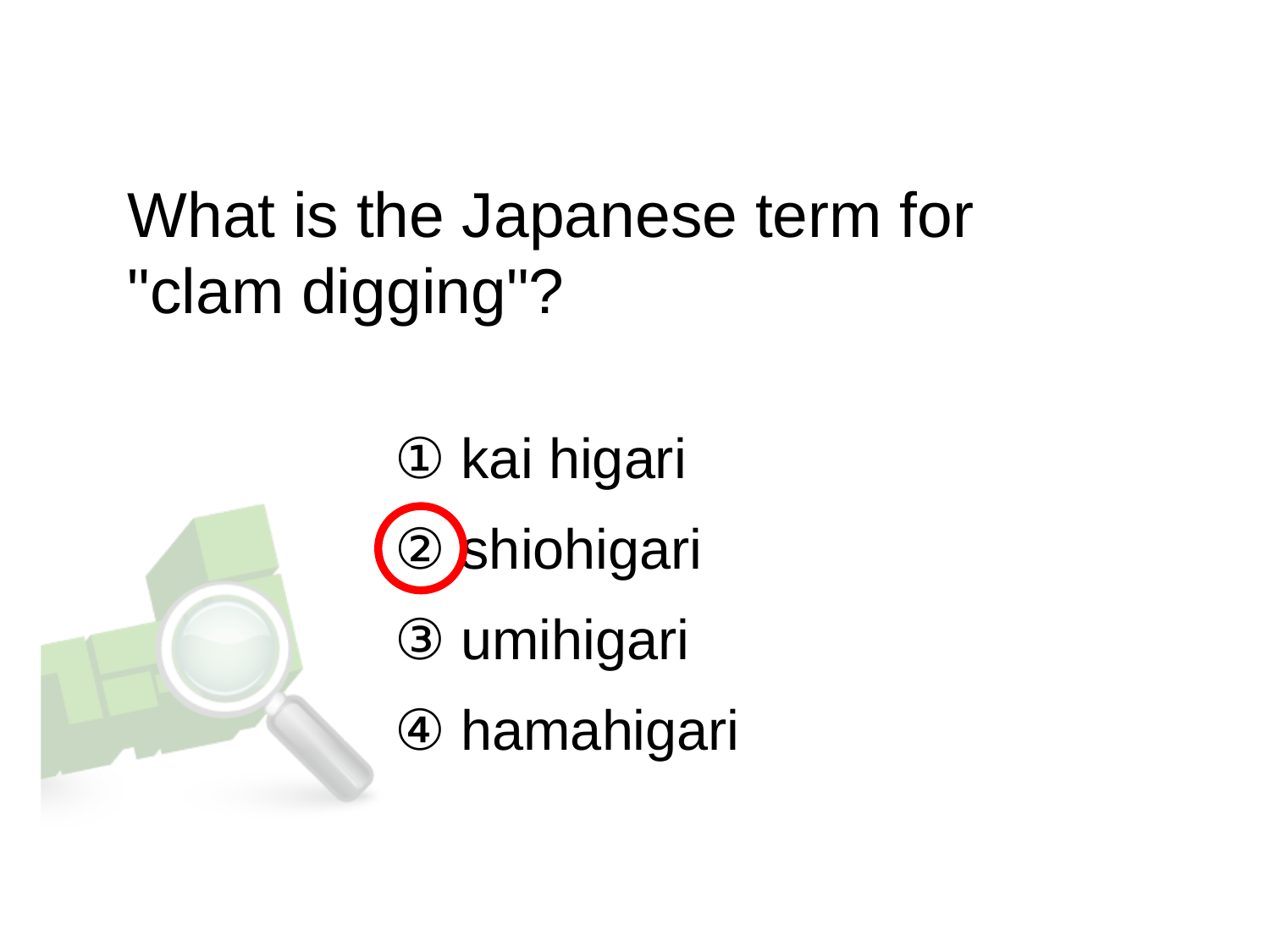

# What is the Japanese term for "clam digging"?
① kai higari
② shiohigari
③ umihigari
④ hamahigari